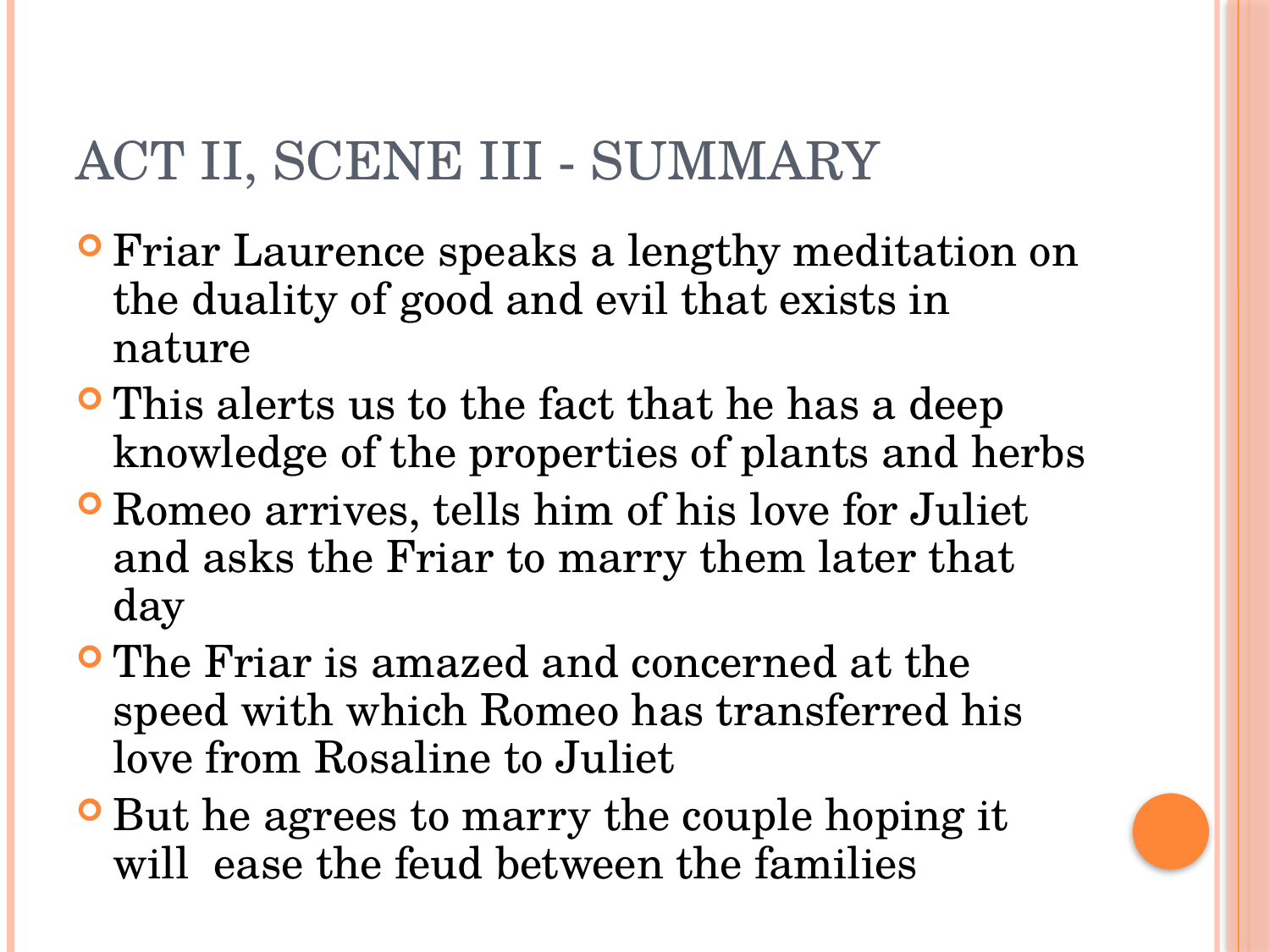

# Act II, Scene iii - Summary
Friar Laurence speaks a lengthy meditation on the duality of good and evil that exists in nature
This alerts us to the fact that he has a deep knowledge of the properties of plants and herbs
Romeo arrives, tells him of his love for Juliet and asks the Friar to marry them later that day
The Friar is amazed and concerned at the speed with which Romeo has transferred his love from Rosaline to Juliet
But he agrees to marry the couple hoping it will  ease the feud between the families